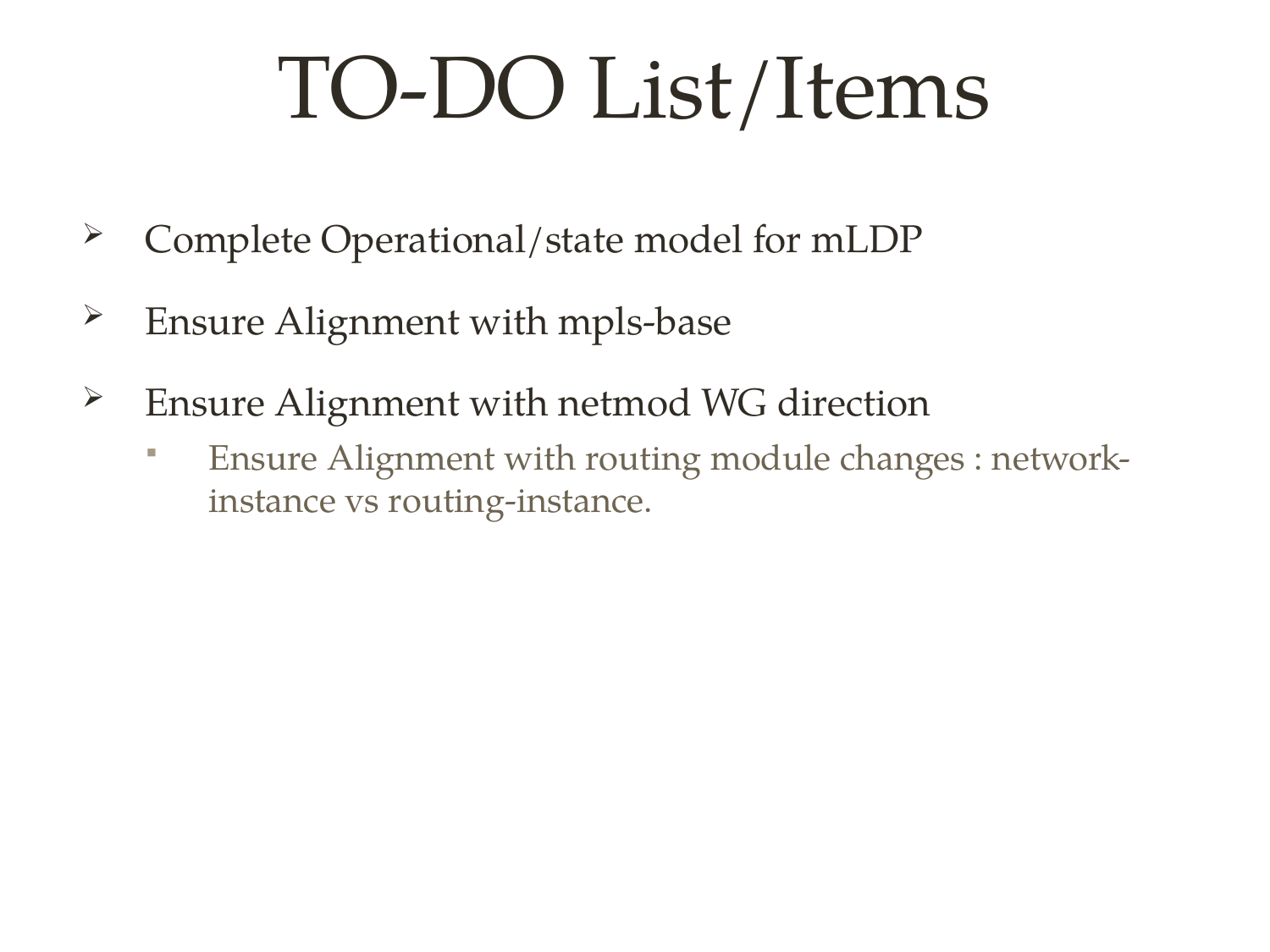

# TO-DO List/Items
Complete Operational/state model for mLDP
Ensure Alignment with mpls-base
Ensure Alignment with netmod WG direction
Ensure Alignment with routing module changes : network-instance vs routing-instance.